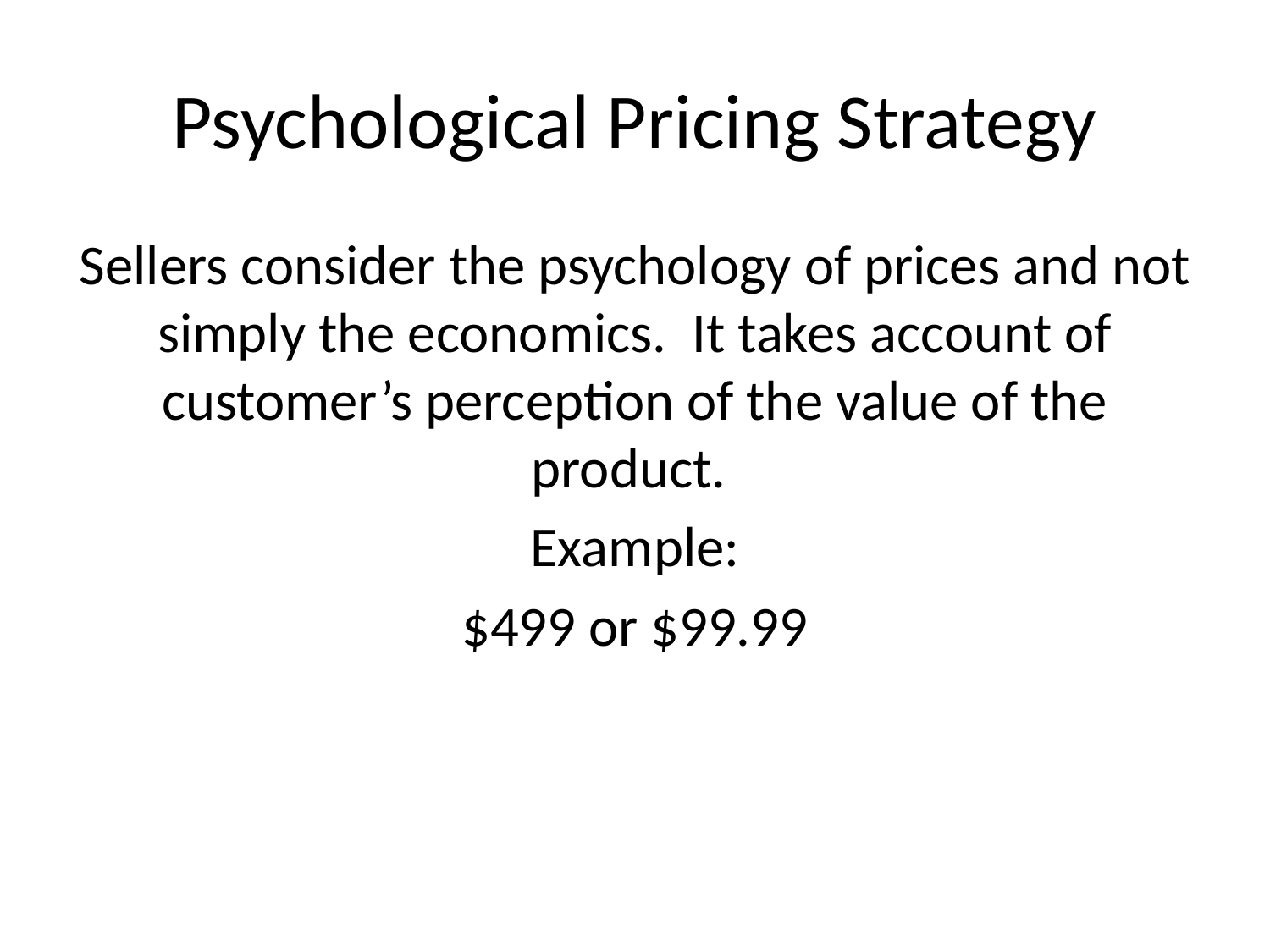

# Psychological Pricing Strategy
Sellers consider the psychology of prices and not simply the economics.  It takes account of customer’s perception of the value of the product.
Example:
$499 or $99.99